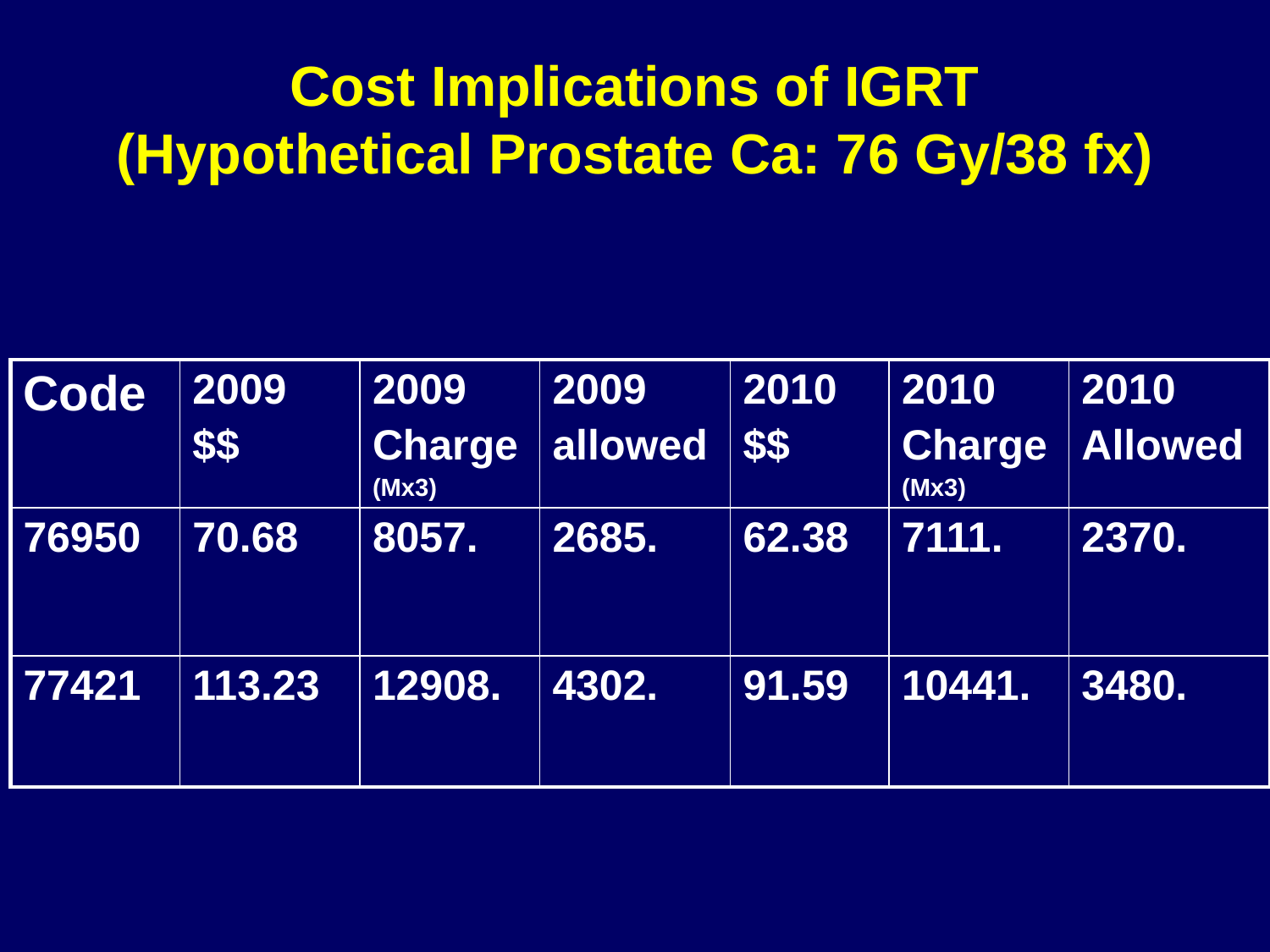

# Cost Implications of IGRT (Hypothetical Prostate Ca: 76 Gy/38 fx)
| Code | 2009 $$ | 2009 Charge (Mx3) | 2009 allowed | 2010 $$ | 2010 Charge (Mx3) | 2010 Allowed |
| --- | --- | --- | --- | --- | --- | --- |
| 76950 | 70.68 | 8057. | 2685. | 62.38 | 7111. | 2370. |
| 77421 | 113.23 | 12908. | 4302. | 91.59 | 10441. | 3480. |